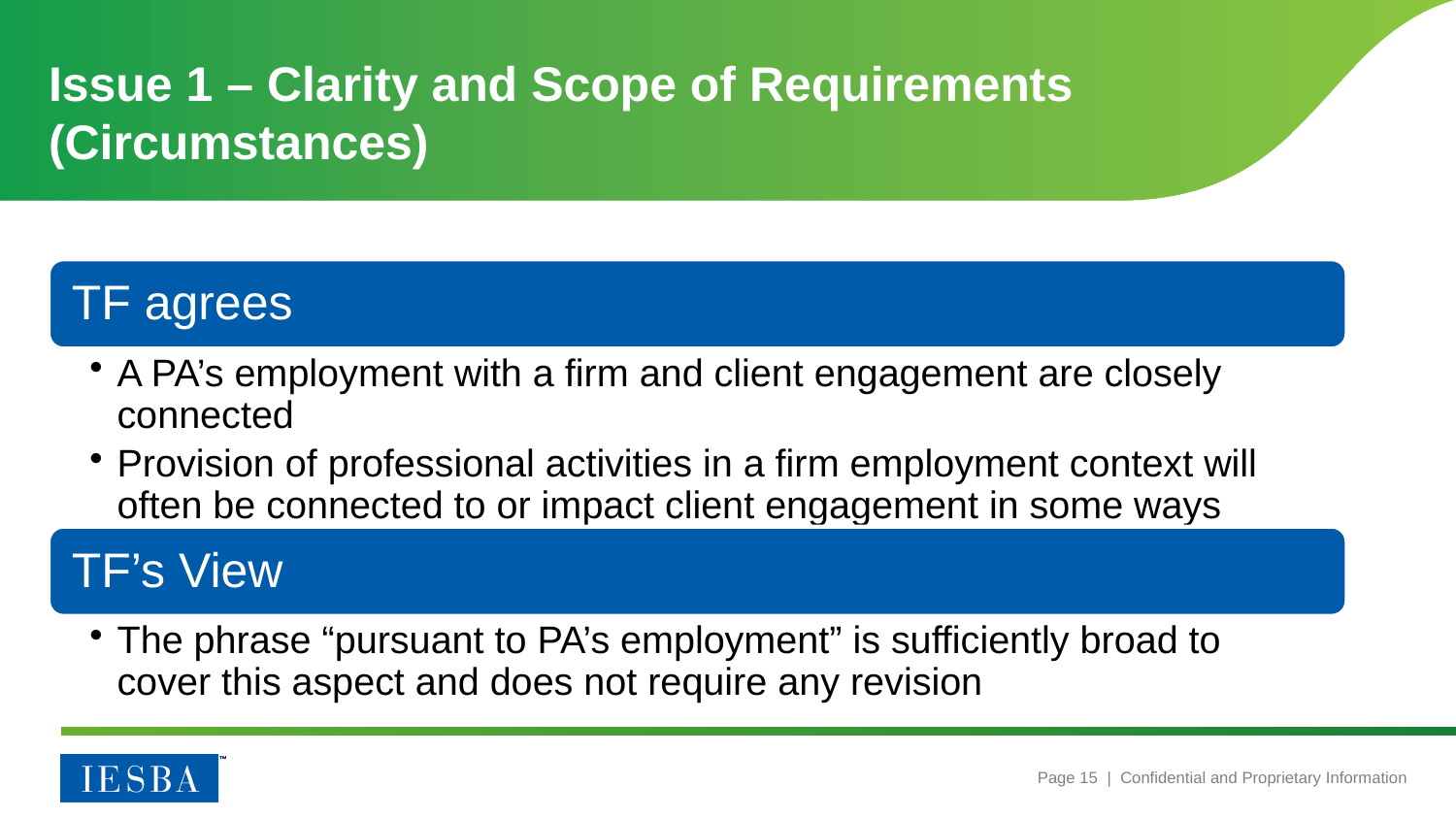

# Issue 1 – Clarity and Scope of Requirements (Circumstances)
TF agrees
A PA’s employment with a firm and client engagement are closely connected
Provision of professional activities in a firm employment context will often be connected to or impact client engagement in some ways
TF’s View
The phrase “pursuant to PA’s employment” is sufficiently broad to cover this aspect and does not require any revision